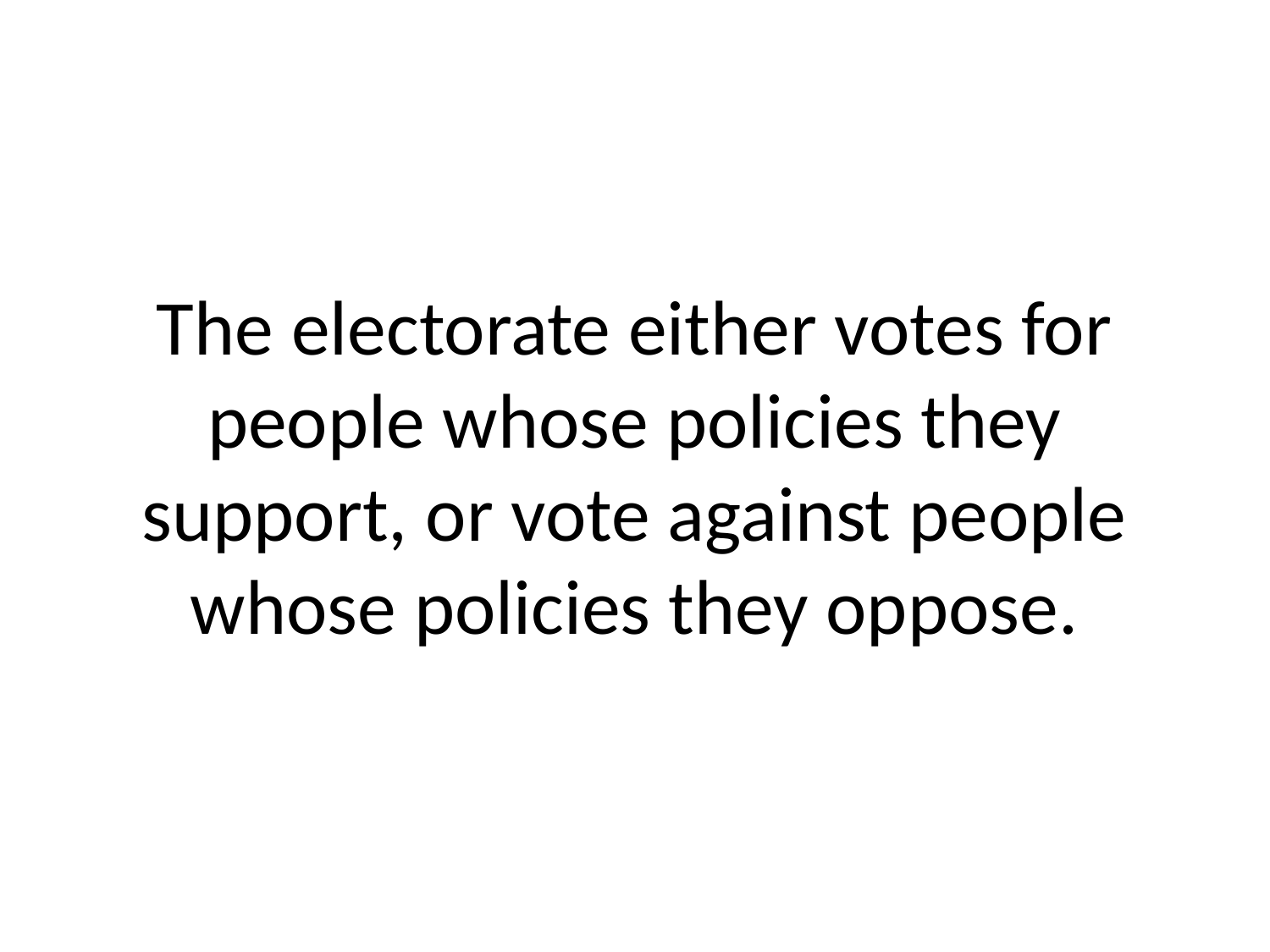

# The electorate either votes for people whose policies they support, or vote against people whose policies they oppose.